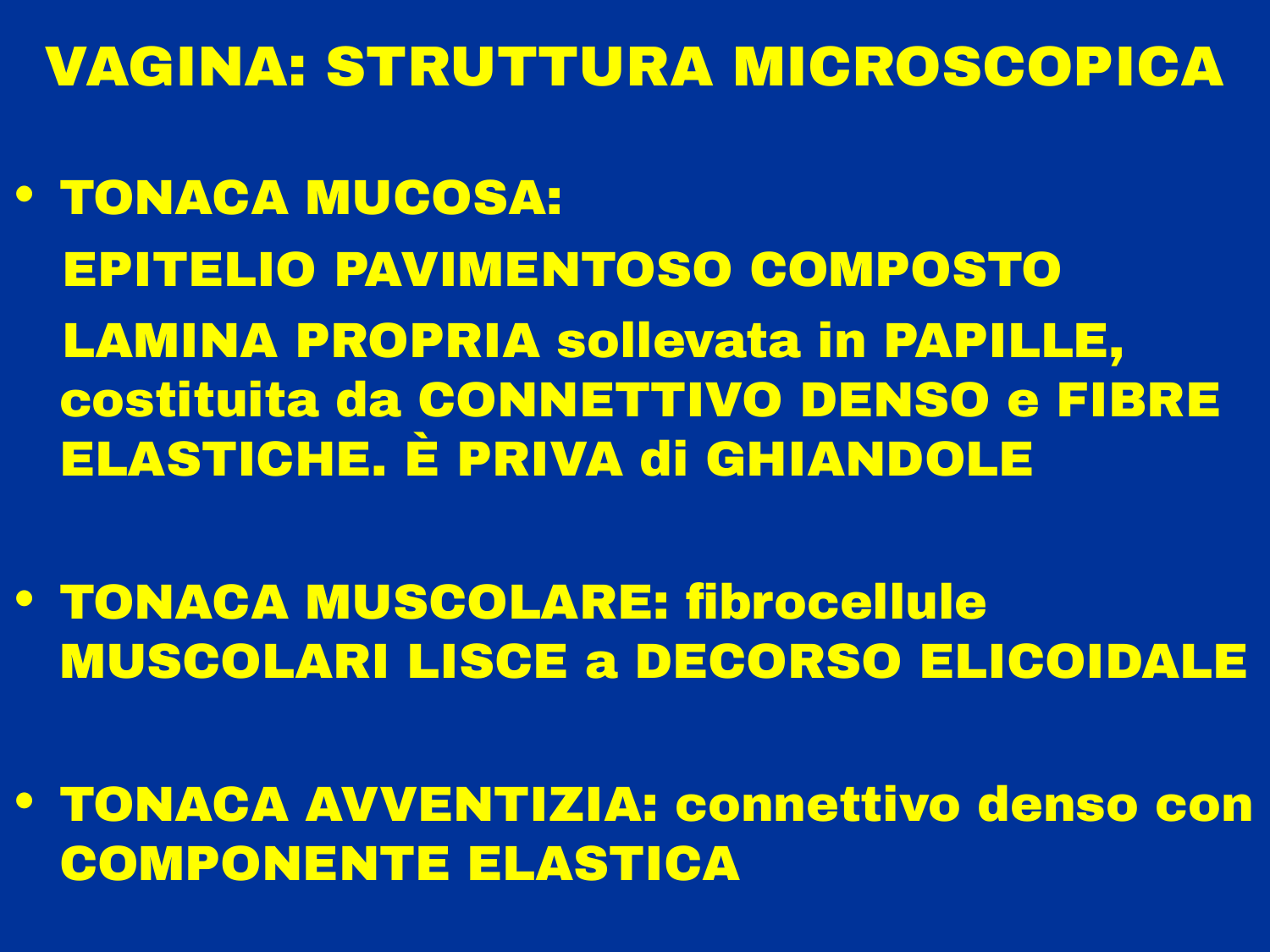

# VAGINA: STRUTTURA MICROSCOPICA
TONACA MUCOSA:
   EPITELIO PAVIMENTOSO COMPOSTO
   LAMINA PROPRIA sollevata in PAPILLE, costituita da CONNETTIVO DENSO e FIBRE ELASTICHE. È PRIVA di GHIANDOLE

TONACA MUSCOLARE: fibrocellule MUSCOLARI LISCE a DECORSO ELICOIDALE

TONACA AVVENTIZIA: connettivo denso con COMPONENTE ELASTICA